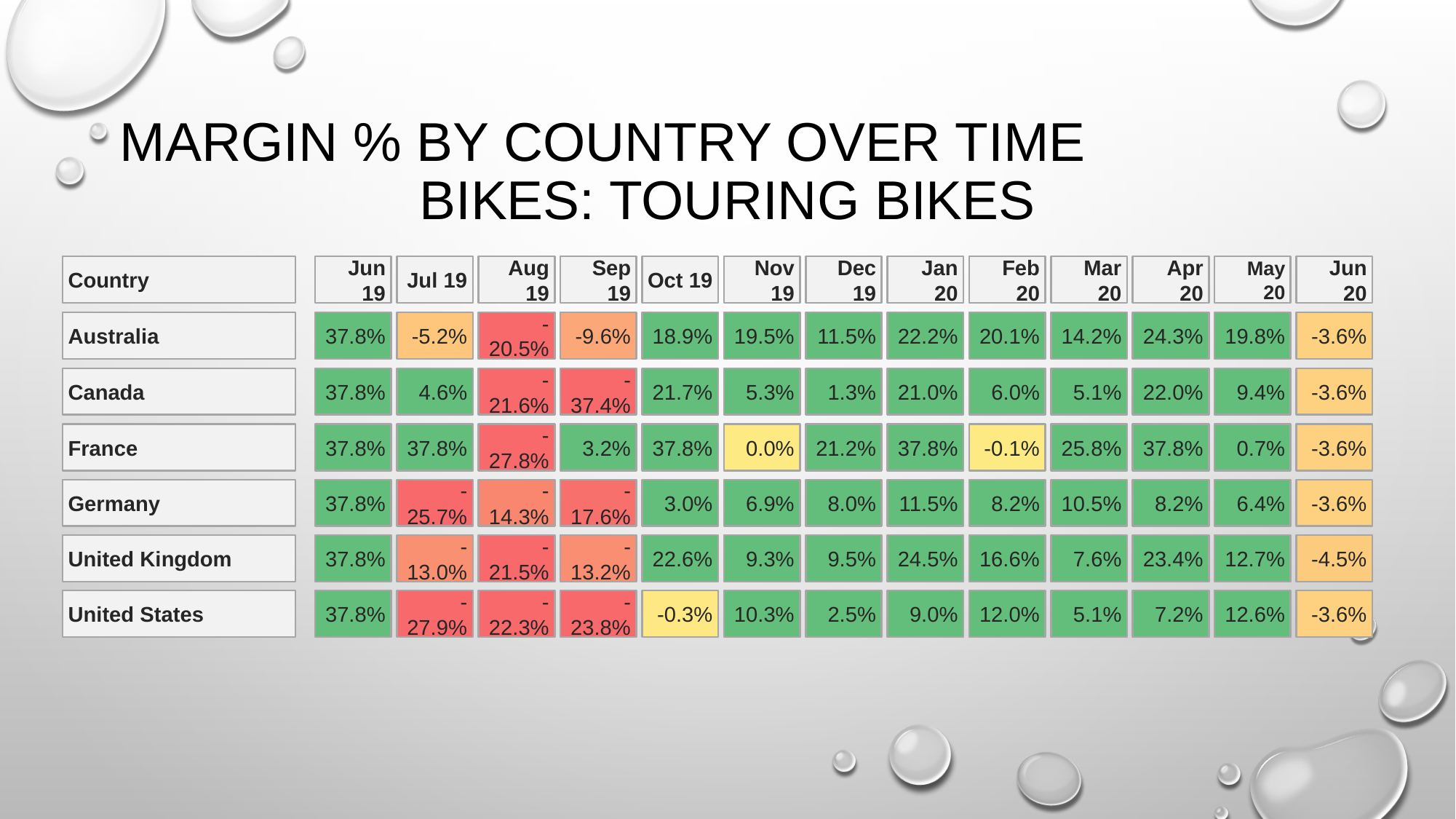

# Margin % by Country over time
Bikes: Touring Bikes
Country
Jun 19
Jul 19
Aug 19
Sep 19
Oct 19
Nov 19
Dec 19
Jan 20
Feb 20
Mar 20
Apr 20
May 20
Jun 20
Australia
37.8%
-5.2%
-20.5%
-9.6%
18.9%
19.5%
11.5%
22.2%
20.1%
14.2%
24.3%
19.8%
-3.6%
Canada
37.8%
4.6%
-21.6%
-37.4%
21.7%
5.3%
1.3%
21.0%
6.0%
5.1%
22.0%
9.4%
-3.6%
France
37.8%
37.8%
-27.8%
3.2%
37.8%
0.0%
21.2%
37.8%
-0.1%
25.8%
37.8%
0.7%
-3.6%
Germany
37.8%
-25.7%
-14.3%
-17.6%
3.0%
6.9%
8.0%
11.5%
8.2%
10.5%
8.2%
6.4%
-3.6%
United Kingdom
37.8%
-13.0%
-21.5%
-13.2%
22.6%
9.3%
9.5%
24.5%
16.6%
7.6%
23.4%
12.7%
-4.5%
United States
37.8%
-27.9%
-22.3%
-23.8%
-0.3%
10.3%
2.5%
9.0%
12.0%
5.1%
7.2%
12.6%
-3.6%